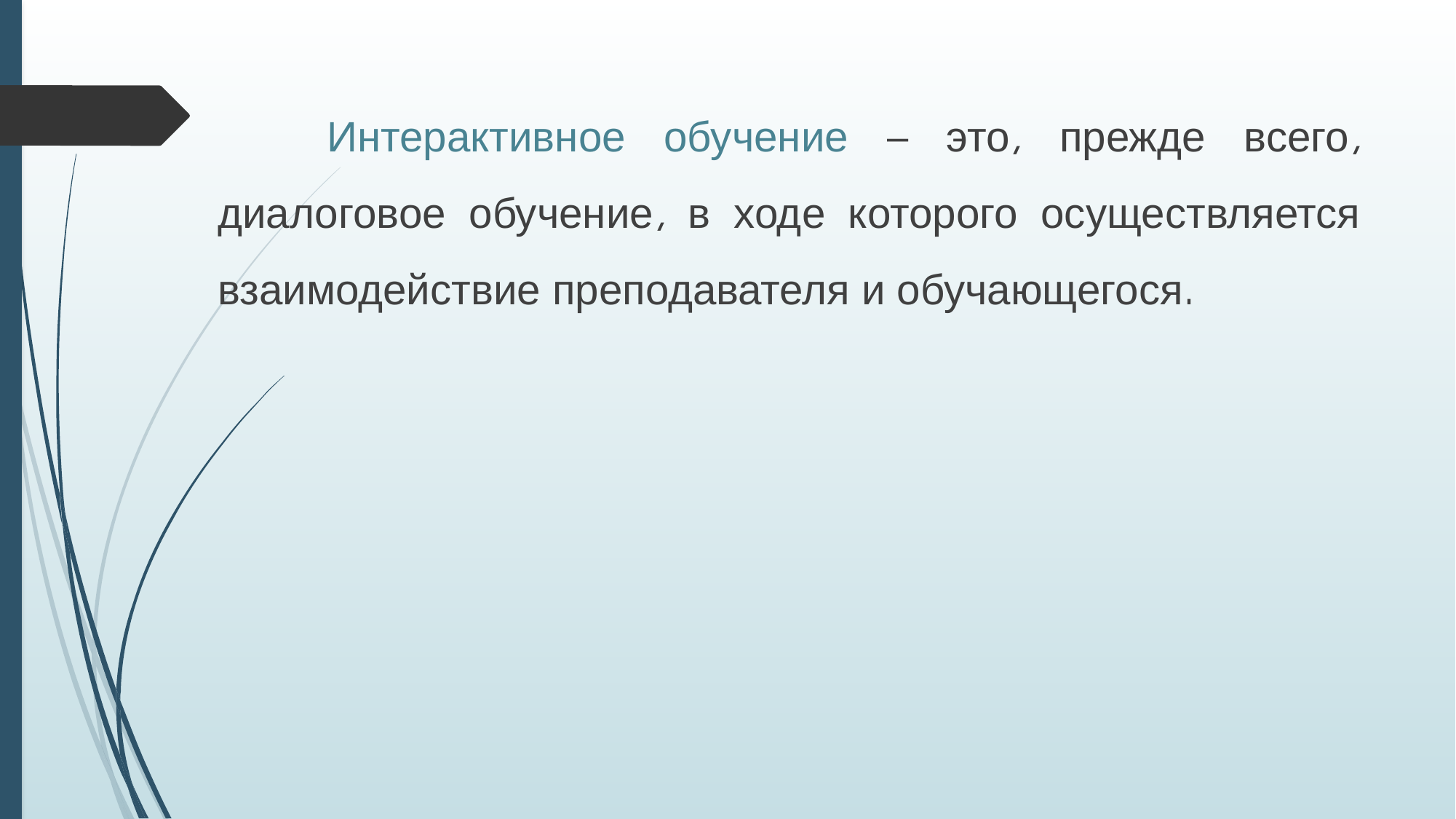

Интерактивное обучение – это, прежде всего, диалоговое обучение, в ходе которого осуществляется взаимодействие преподавателя и обучающегося.